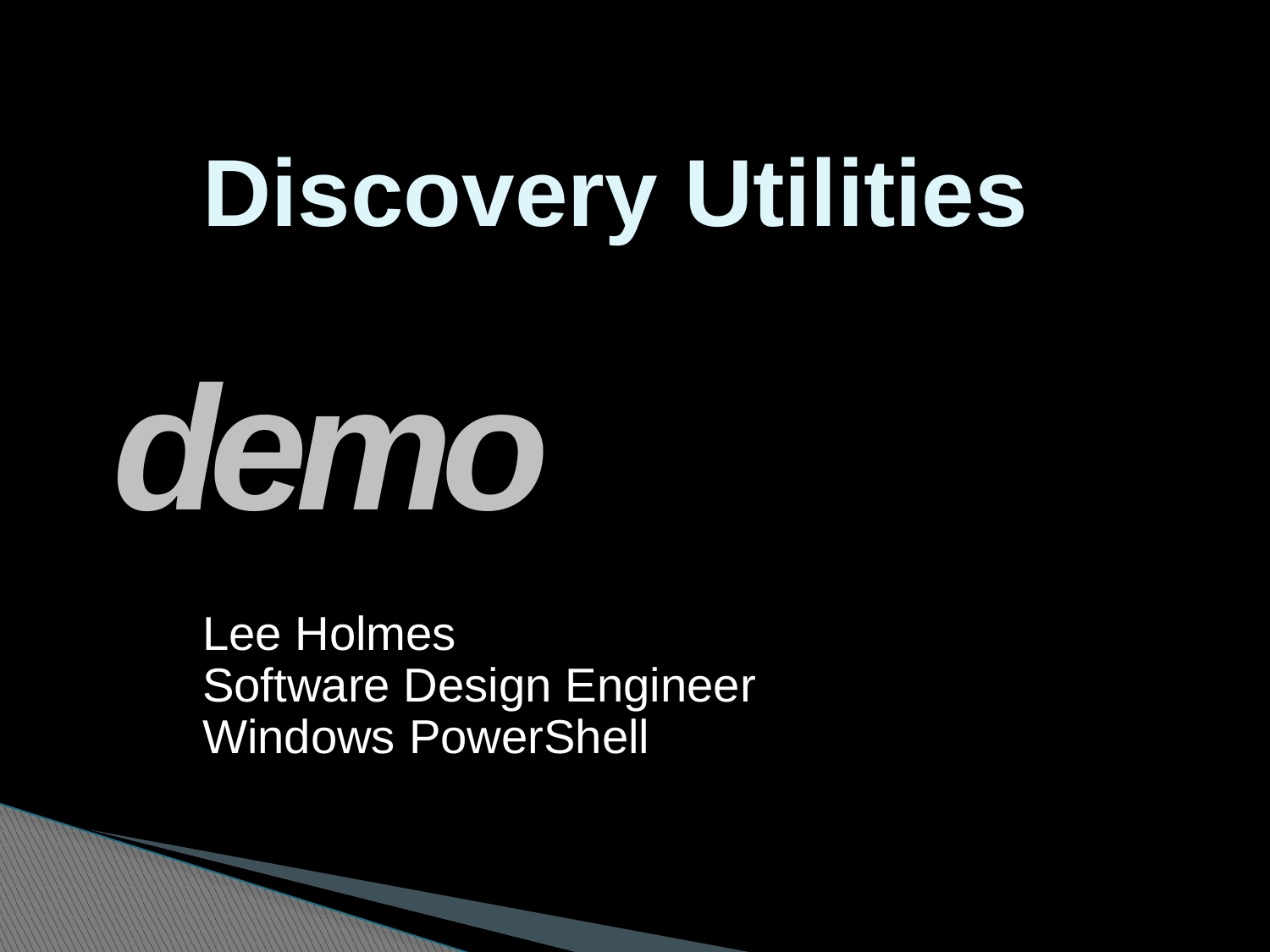

# Discovery Utilities
demo
Lee Holmes
Software Design Engineer
Windows PowerShell